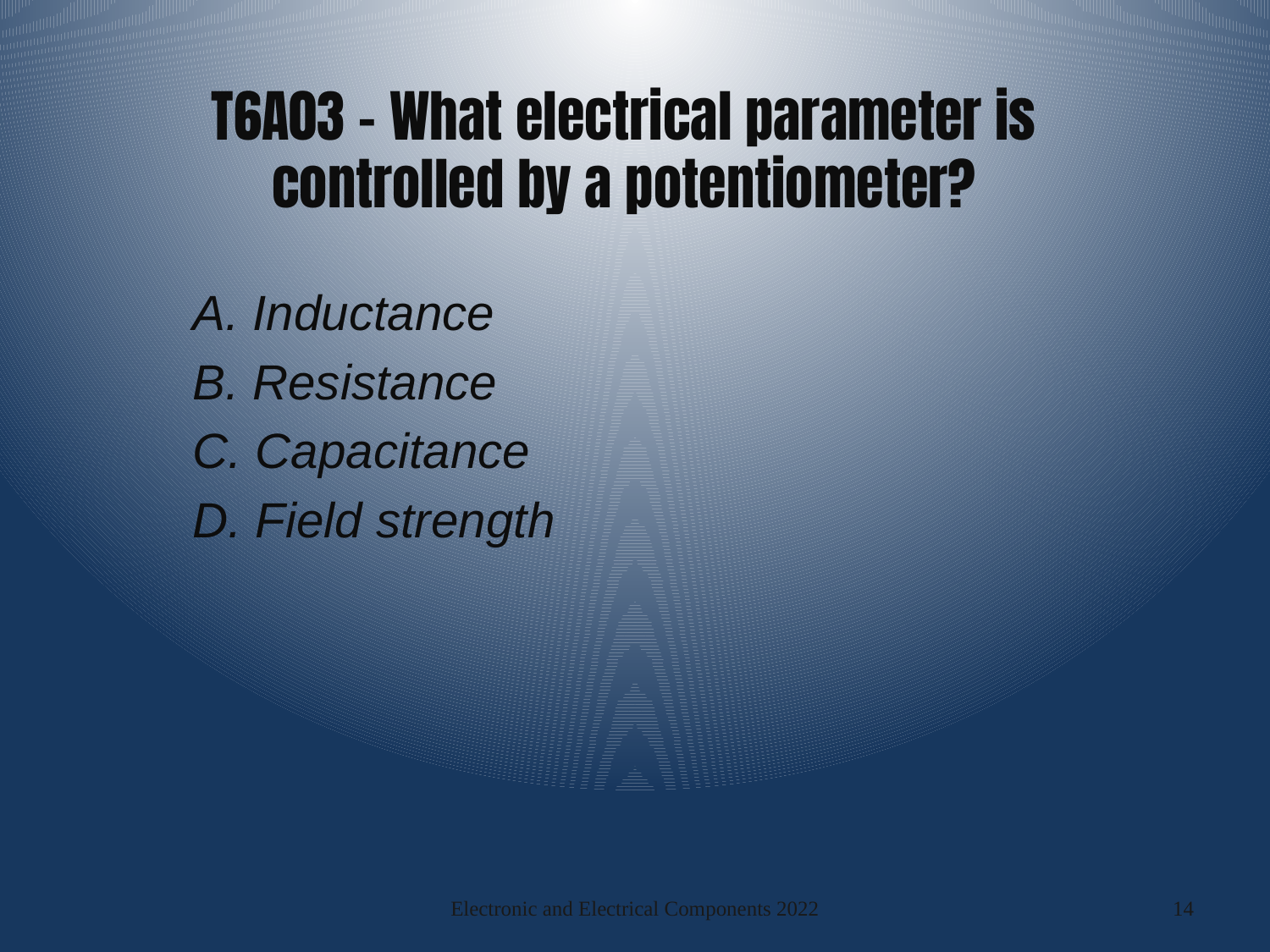

# T6A03 - What electrical parameter is controlled by a potentiometer?
A. Inductance
B. Resistance
C. Capacitance
D. Field strength

Electronic and Electrical Components 2022
14